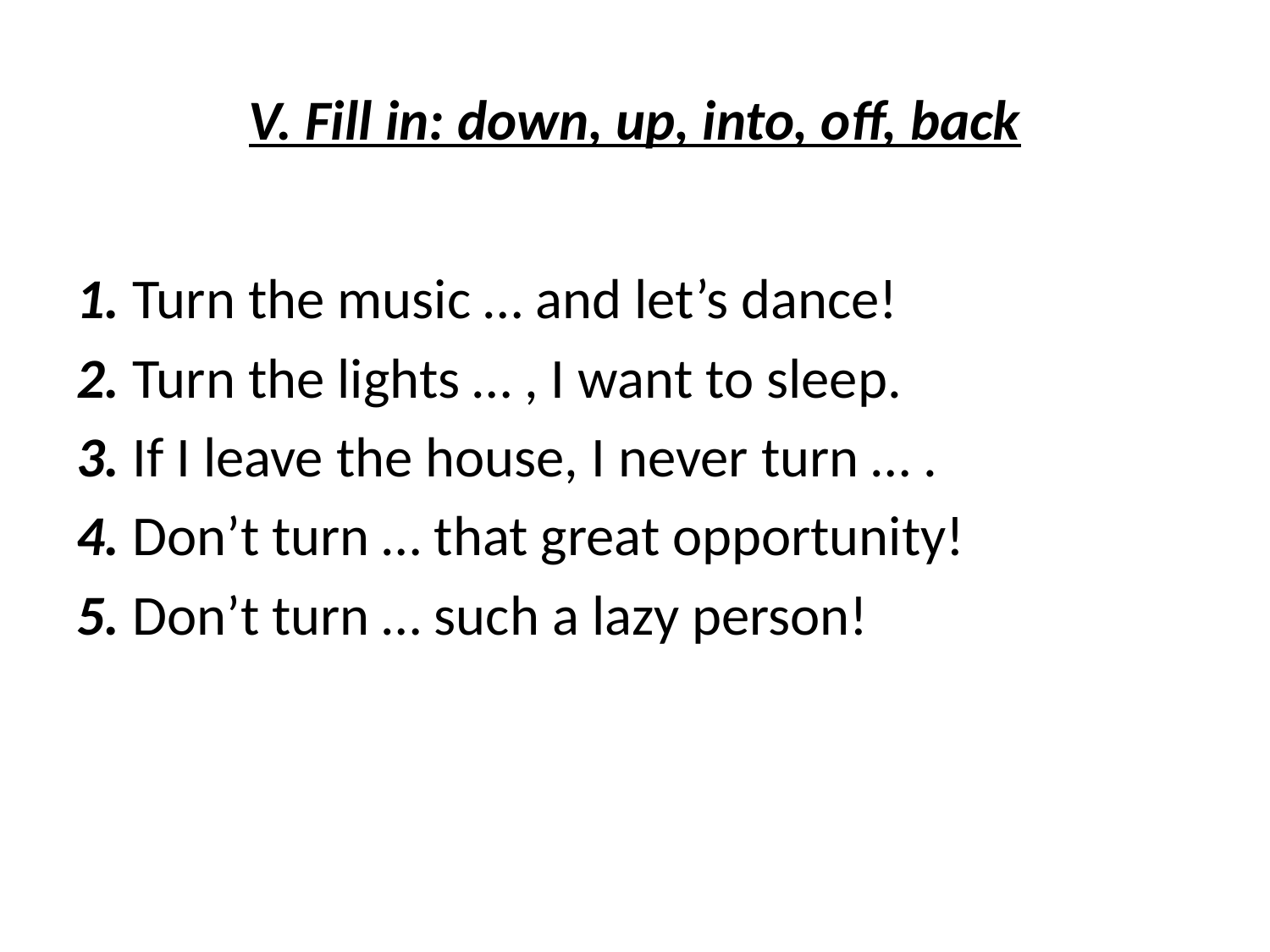

# V. Fill in: down, up, into, off, back
1. Turn the music … and let’s dance!
2. Turn the lights … , I want to sleep.
3. If I leave the house, I never turn … .
4. Don’t turn … that great opportunity!
5. Don’t turn … such a lazy person!